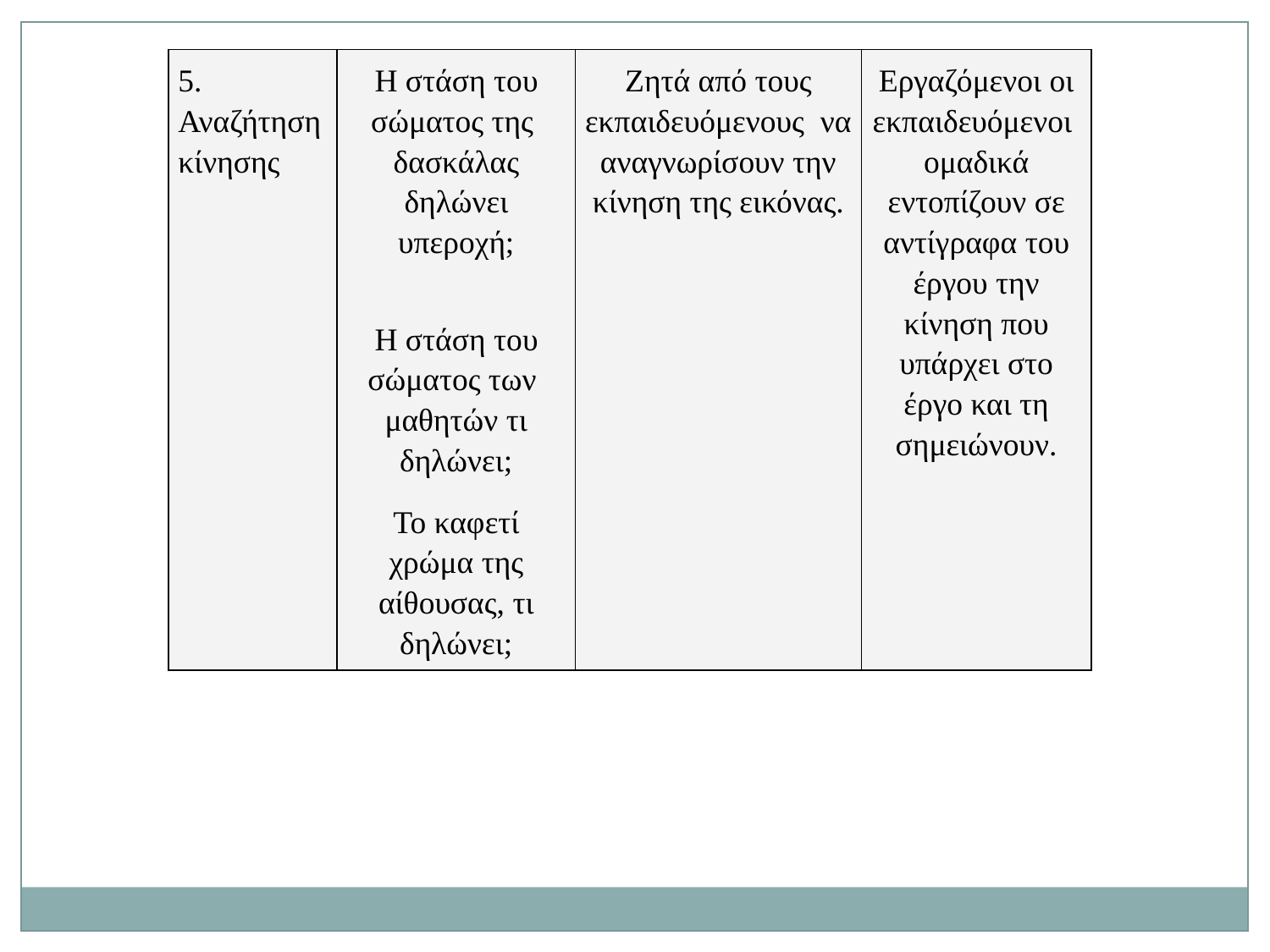

| 5. Αναζήτηση κίνησης | Η στάση του σώματος της δασκάλας δηλώνει υπεροχή; Η στάση του σώματος των μαθητών τι δηλώνει; Το καφετί χρώμα της αίθουσας, τι δηλώνει; | Ζητά από τους εκπαιδευόμενους να αναγνωρίσουν την κίνηση της εικόνας. | Εργαζόμενοι οι εκπαιδευόμενοι ομαδικά εντοπίζουν σε αντίγραφα του έργου την κίνηση που υπάρχει στο έργο και τη σημειώνουν. |
| --- | --- | --- | --- |